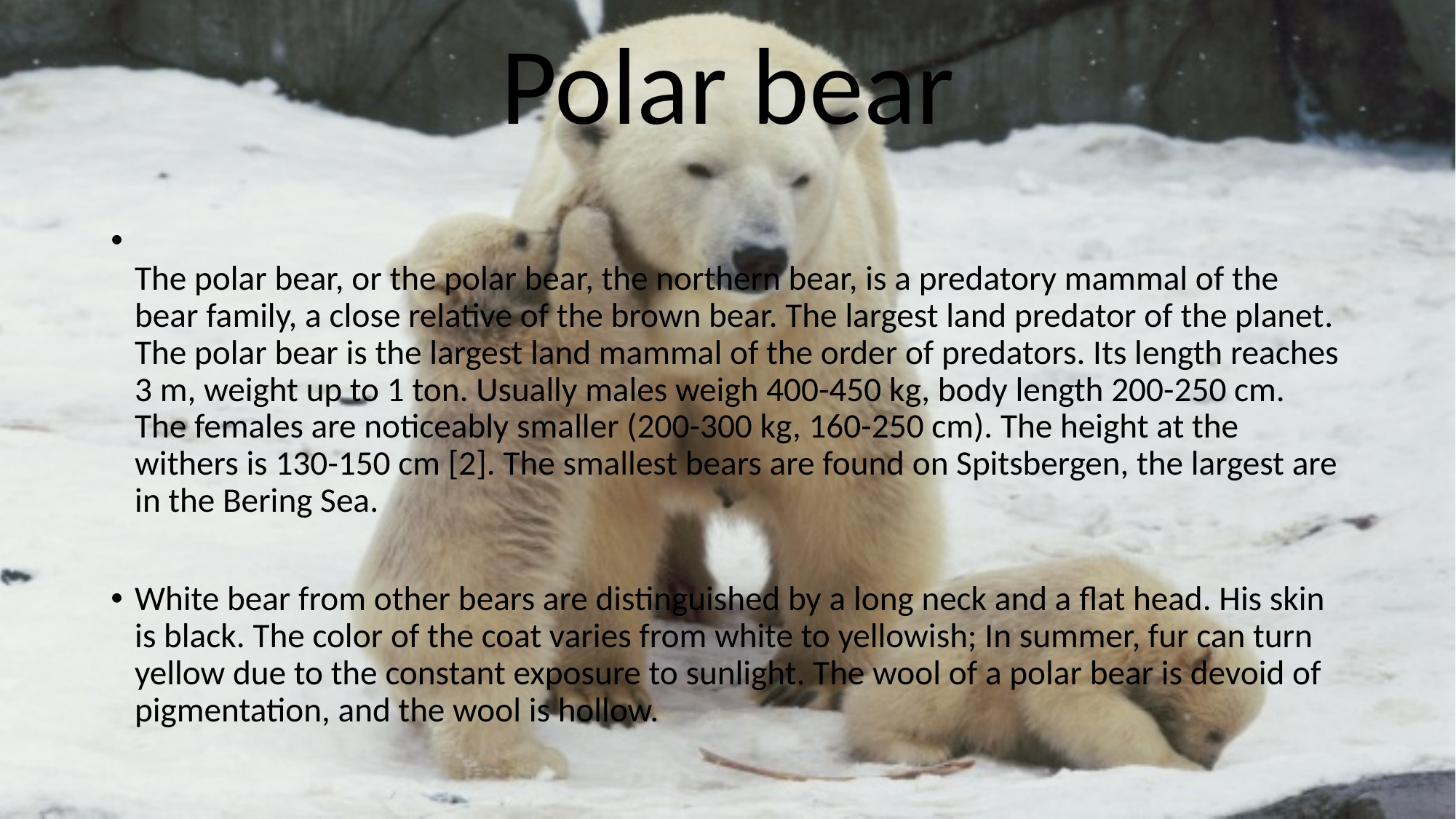

# Polar bear
The polar bear, or the polar bear, the northern bear, is a predatory mammal of the bear family, a close relative of the brown bear. The largest land predator of the planet. The polar bear is the largest land mammal of the order of predators. Its length reaches 3 m, weight up to 1 ton. Usually males weigh 400-450 kg, body length 200-250 cm. The females are noticeably smaller (200-300 kg, 160-250 cm). The height at the withers is 130-150 cm [2]. The smallest bears are found on Spitsbergen, the largest are in the Bering Sea.

White bear from other bears are distinguished by a long neck and a flat head. His skin is black. The color of the coat varies from white to yellowish; In summer, fur can turn yellow due to the constant exposure to sunlight. The wool of a polar bear is devoid of pigmentation, and the wool is hollow.